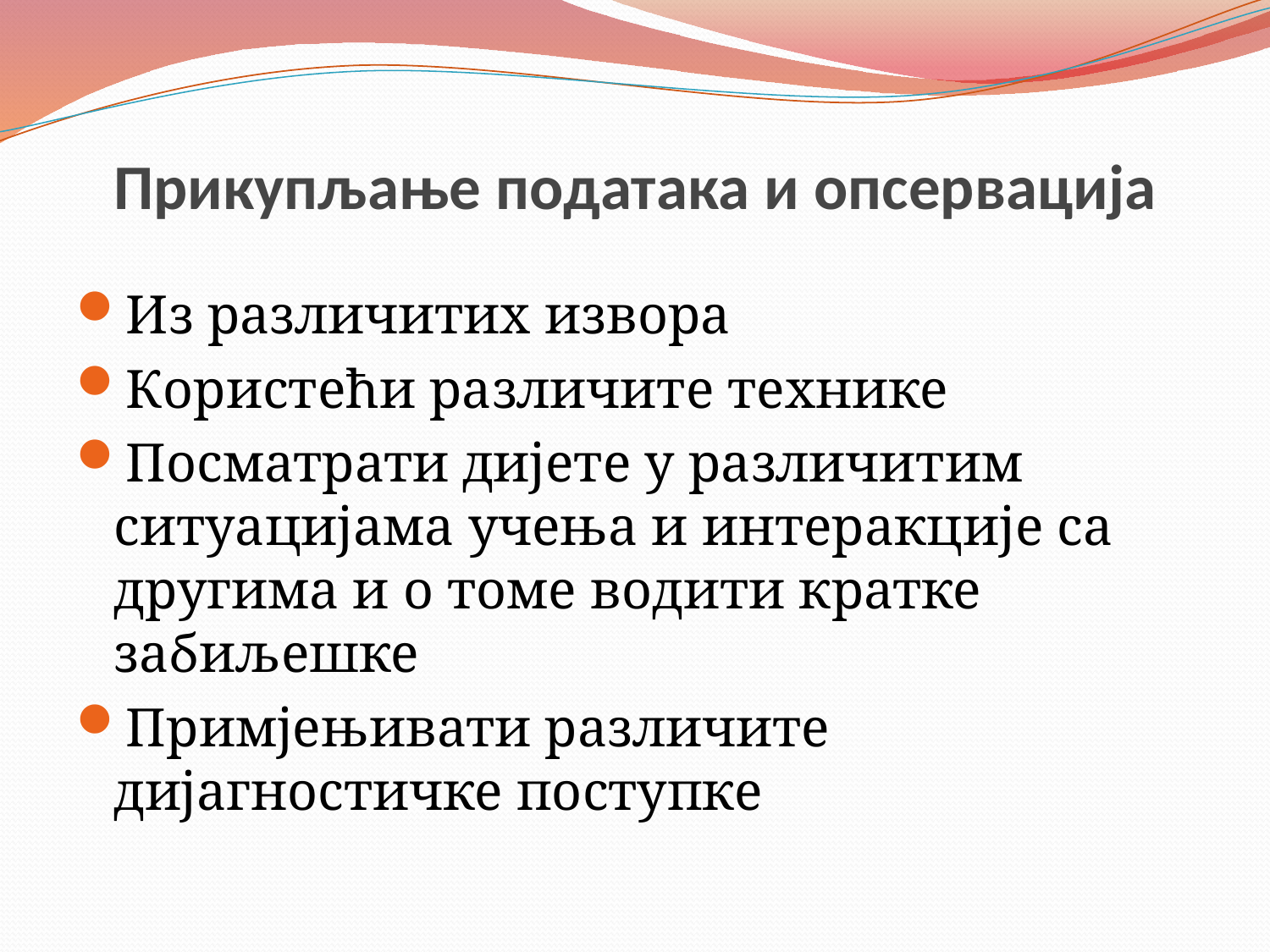

# Прикупљање података и опсервација
Из различитих извора
Користећи различите технике
Посматрати дијете у различитим ситуацијама учења и интеракције са другима и о томе водити кратке забиљешке
Примјењивати различите дијагностичке поступке